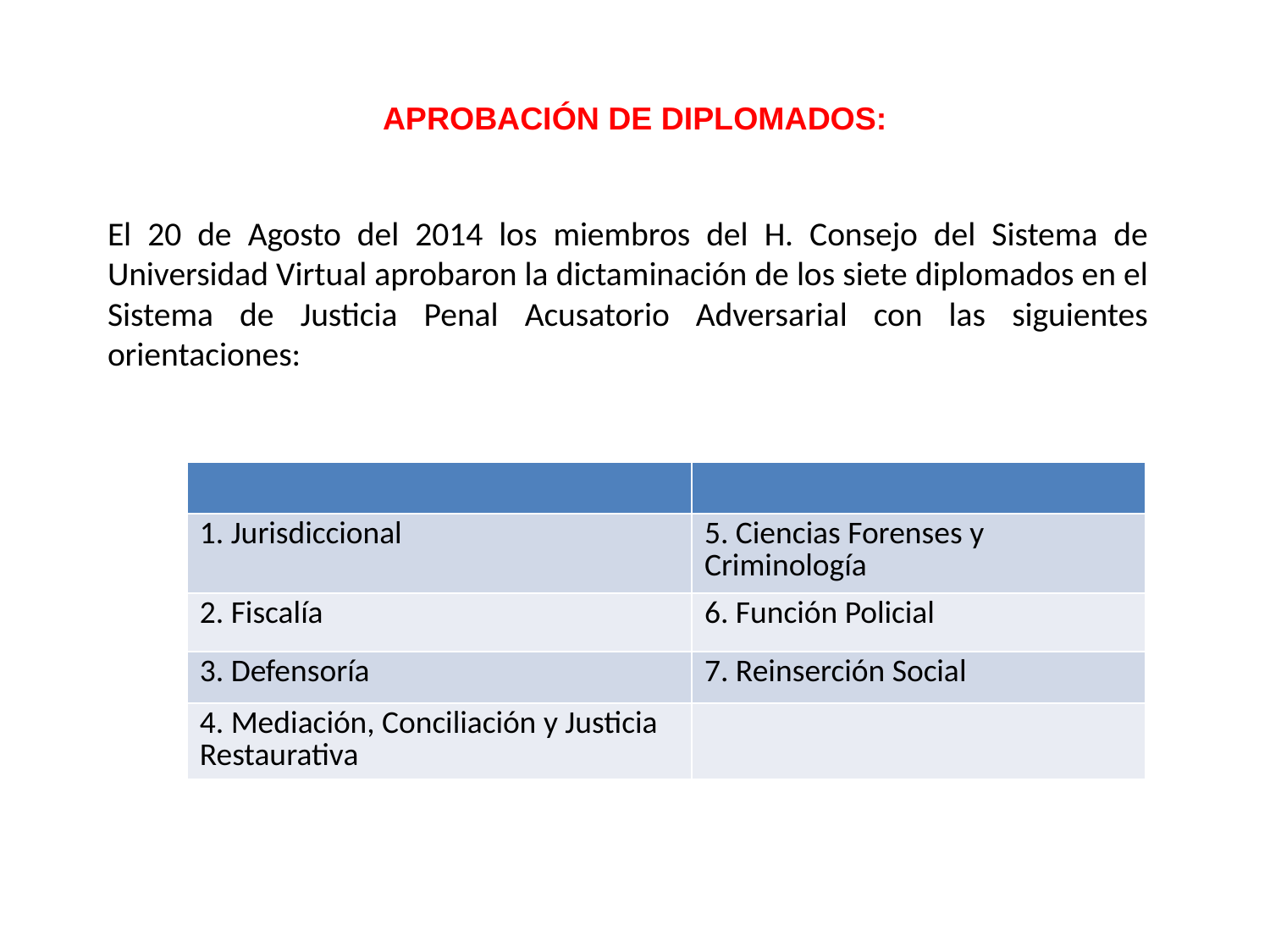

# APROBACIÓN DE DIPLOMADOS:
El 20 de Agosto del 2014 los miembros del H. Consejo del Sistema de Universidad Virtual aprobaron la dictaminación de los siete diplomados en el Sistema de Justicia Penal Acusatorio Adversarial con las siguientes orientaciones:

|  |  |
| --- | --- |
| 1. Jurisdiccional | 5. Ciencias Forenses y Criminología |
| 2. Fiscalía | 6. Función Policial |
| 3. Defensoría | 7. Reinserción Social |
| 4. Mediación, Conciliación y Justicia Restaurativa |  |